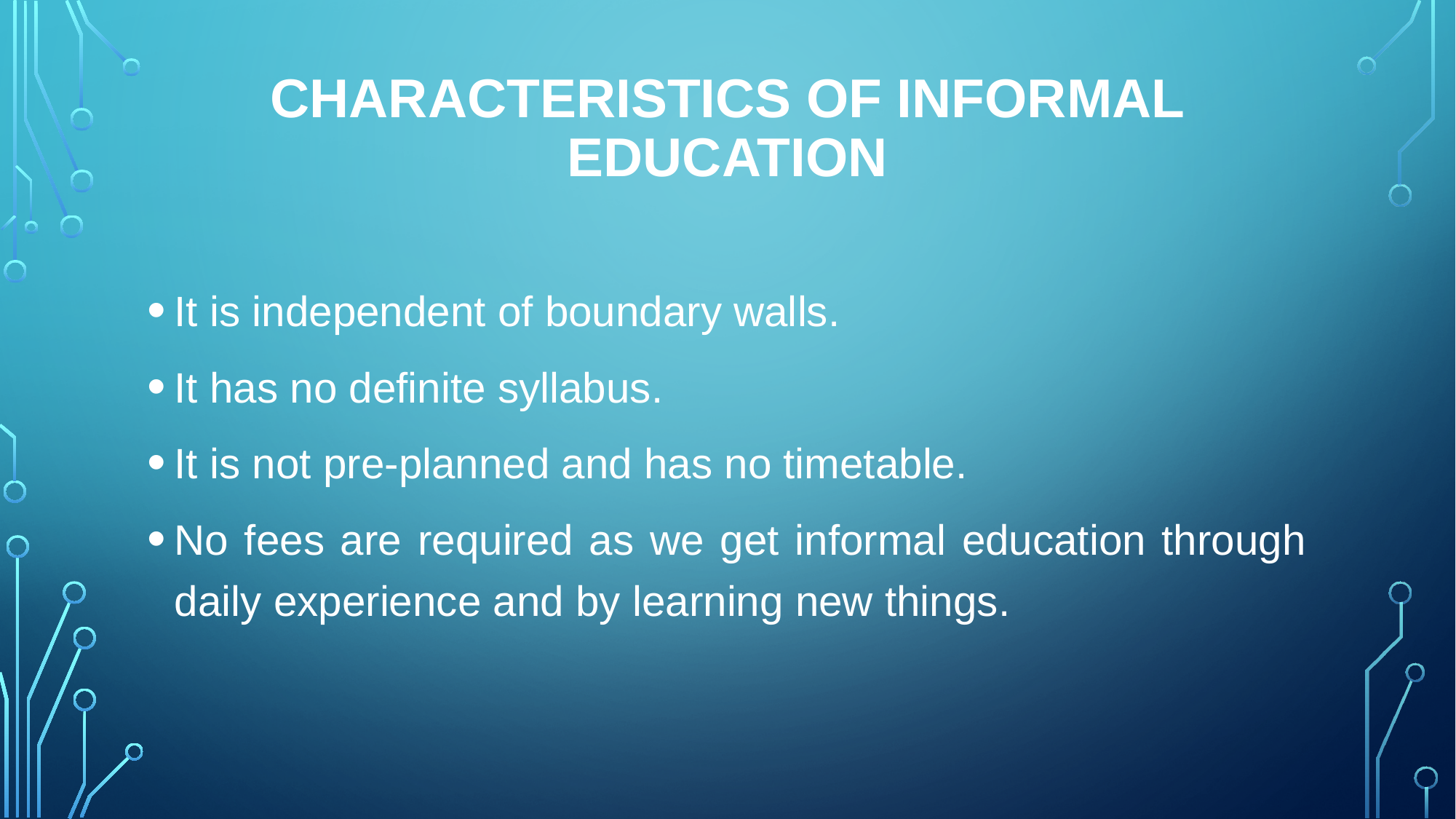

# Characteristics of Informal Education
It is independent of boundary walls.
It has no definite syllabus.
It is not pre-planned and has no timetable.
No fees are required as we get informal education through daily experience and by learning new things.